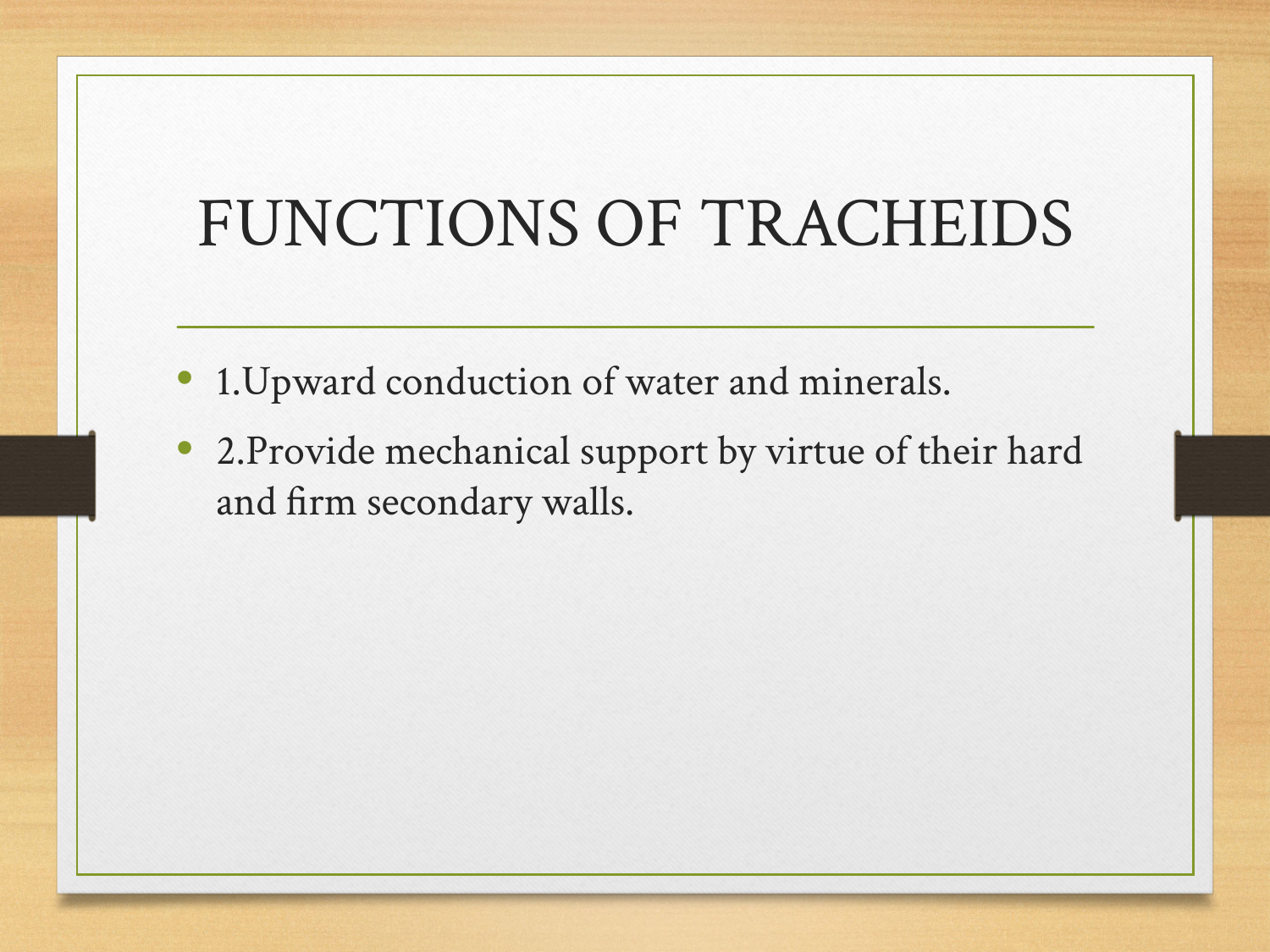

# FUNCTIONS OF TRACHEIDS
1.Upward conduction of water and minerals.
2.Provide mechanical support by virtue of their hard and firm secondary walls.